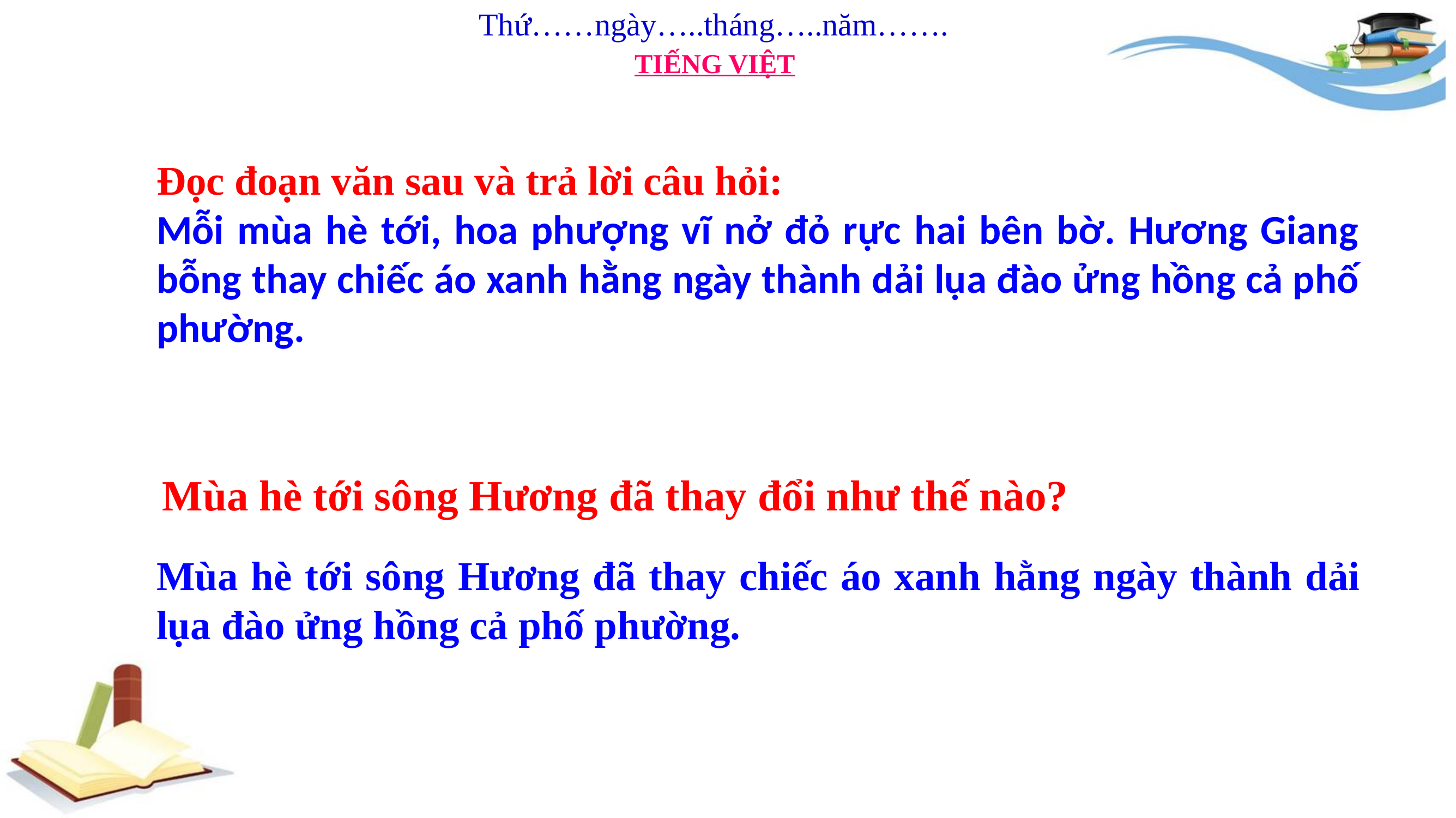

Thứ……ngày…..tháng…..năm…….
TIẾNG VIỆT
Đọc đoạn văn sau và trả lời câu hỏi:
Mỗi mùa hè tới, hoa phượng vĩ nở đỏ rực hai bên bờ. Hương Giang bỗng thay chiếc áo xanh hằng ngày thành dải lụa đào ửng hồng cả phố phường.
Mùa hè tới sông Hương đã thay đổi như thế nào?
Mùa hè tới sông Hương đã thay chiếc áo xanh hằng ngày thành dải lụa đào ửng hồng cả phố phường.